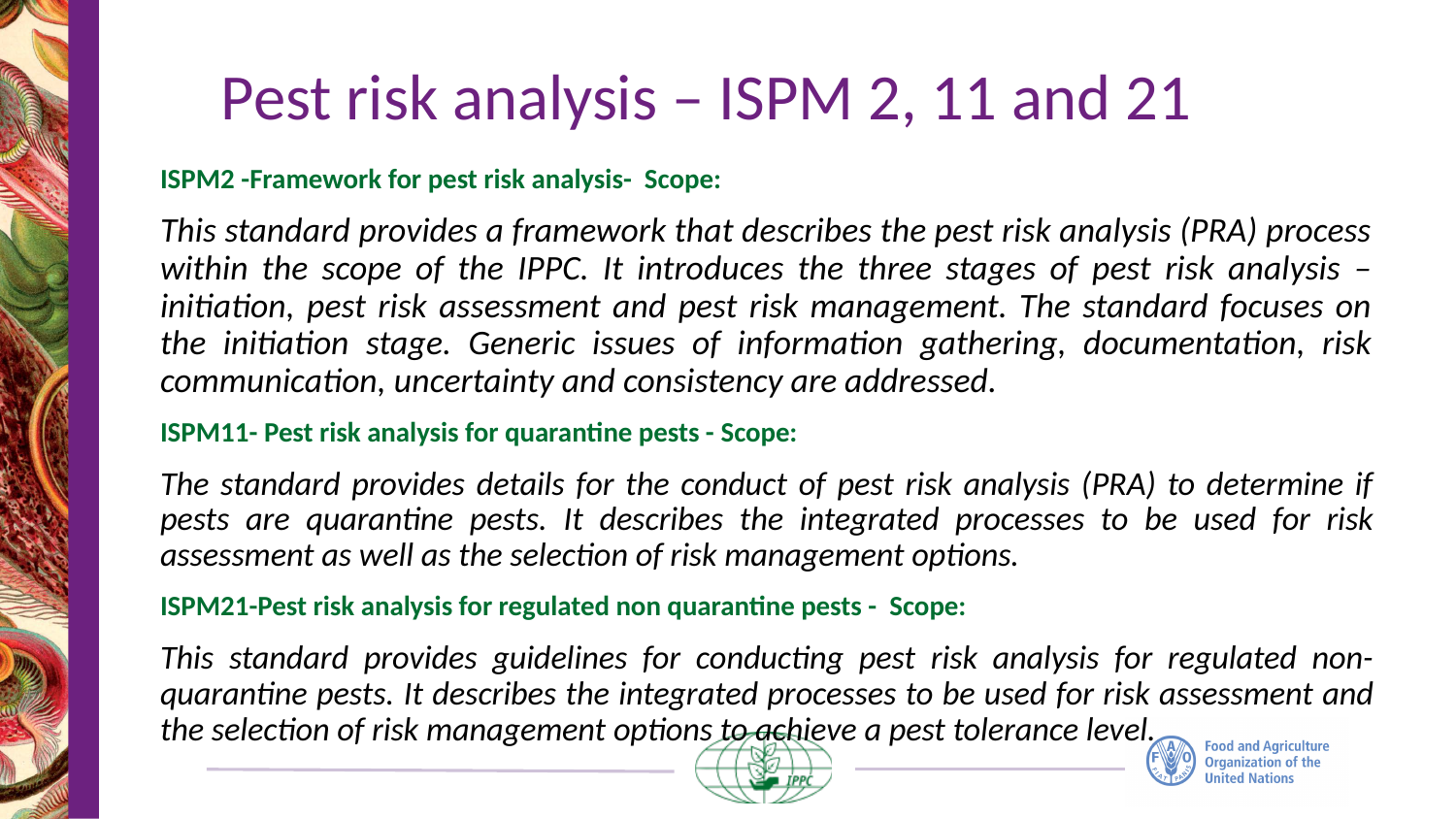

# Pest risk analysis – ISPM 2, 11 and 21
ISPM2 -Framework for pest risk analysis-  Scope:
This standard provides a framework that describes the pest risk analysis (PRA) process within the scope of the IPPC. It introduces the three stages of pest risk analysis – initiation, pest risk assessment and pest risk management. The standard focuses on the initiation stage. Generic issues of information gathering, documentation, risk communication, uncertainty and consistency are addressed.
ISPM11- Pest risk analysis for quarantine pests - Scope:
The standard provides details for the conduct of pest risk analysis (PRA) to determine if pests are quarantine pests. It describes the integrated processes to be used for risk assessment as well as the selection of risk management options.
ISPM21-Pest risk analysis for regulated non quarantine pests -  Scope:
This standard provides guidelines for conducting pest risk analysis for regulated non-quarantine pests. It describes the integrated processes to be used for risk assessment and the selection of risk management options to achieve a pest tolerance level.